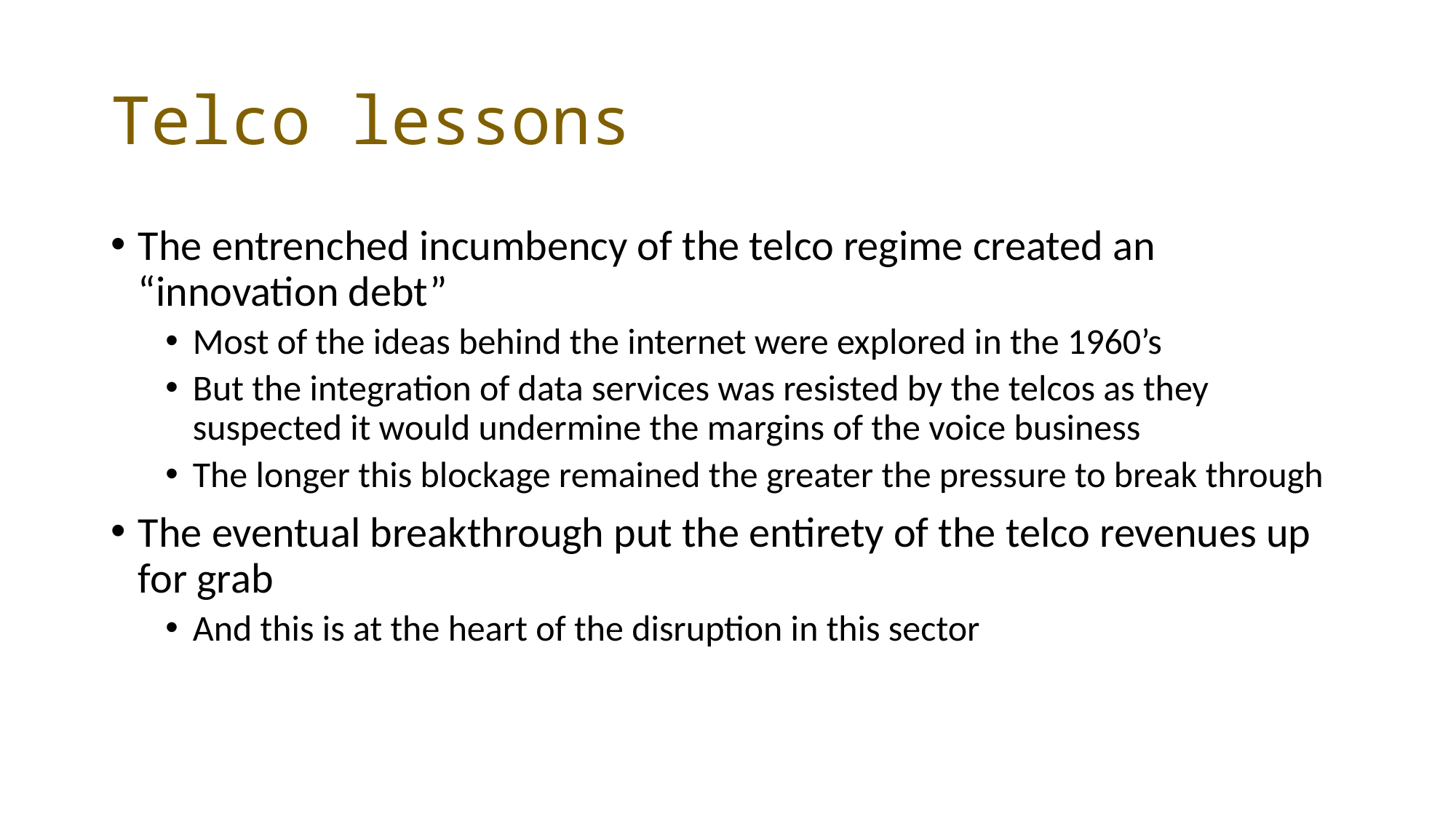

# Telco lessons
The entrenched incumbency of the telco regime created an “innovation debt”
Most of the ideas behind the internet were explored in the 1960’s
But the integration of data services was resisted by the telcos as they suspected it would undermine the margins of the voice business
The longer this blockage remained the greater the pressure to break through
The eventual breakthrough put the entirety of the telco revenues up for grab
And this is at the heart of the disruption in this sector